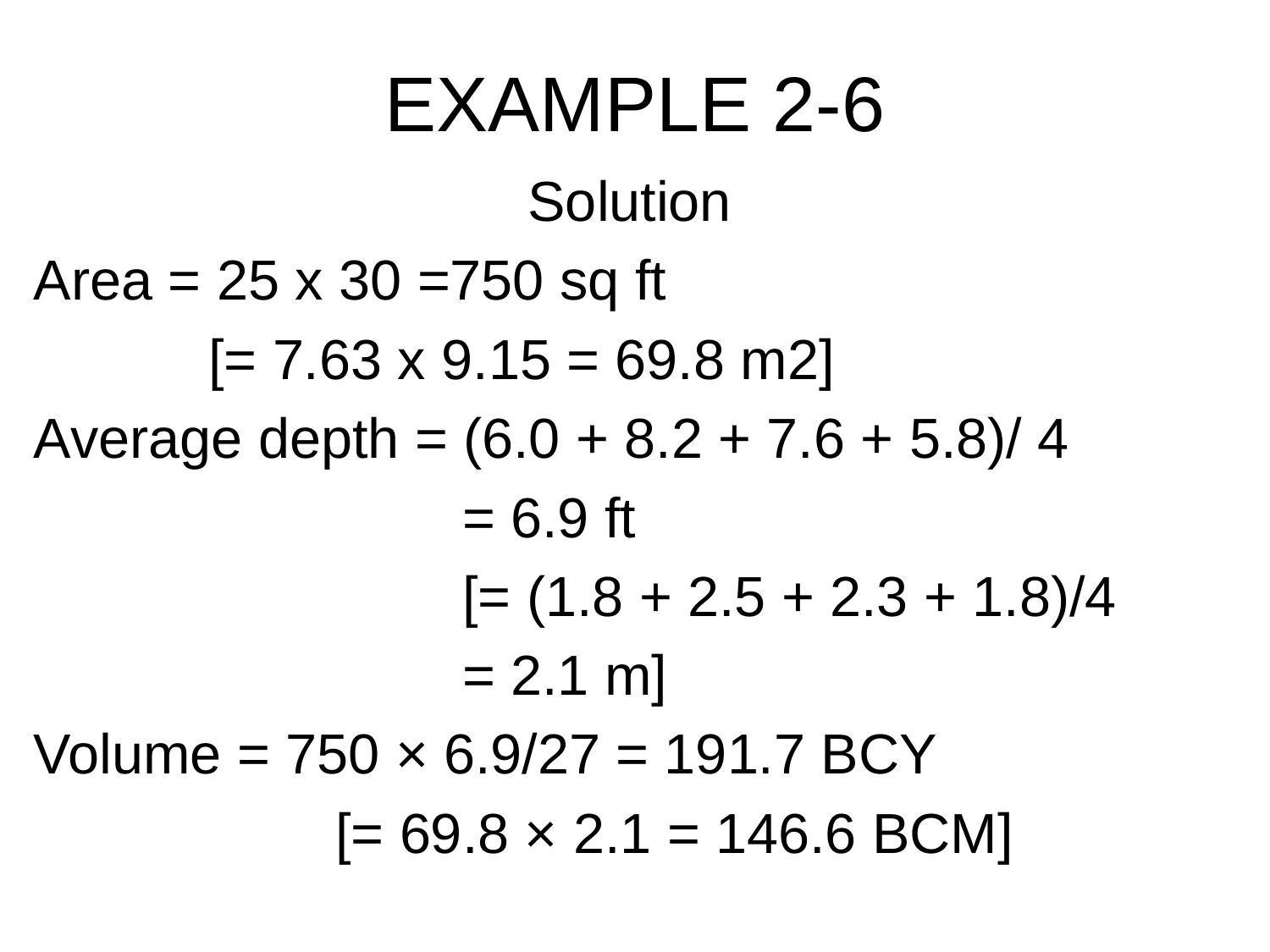

# EXAMPLE 2-6
Solution
Area = 25 x 30 =750 sq ft
		[= 7.63 x 9.15 = 69.8 m2]
Average depth = (6.0 + 8.2 + 7.6 + 5.8)/ 4
				= 6.9 ft
				[= (1.8 + 2.5 + 2.3 + 1.8)/4
				= 2.1 m]
Volume = 750 × 6.9/27 = 191.7 BCY
			[= 69.8 × 2.1 = 146.6 BCM]